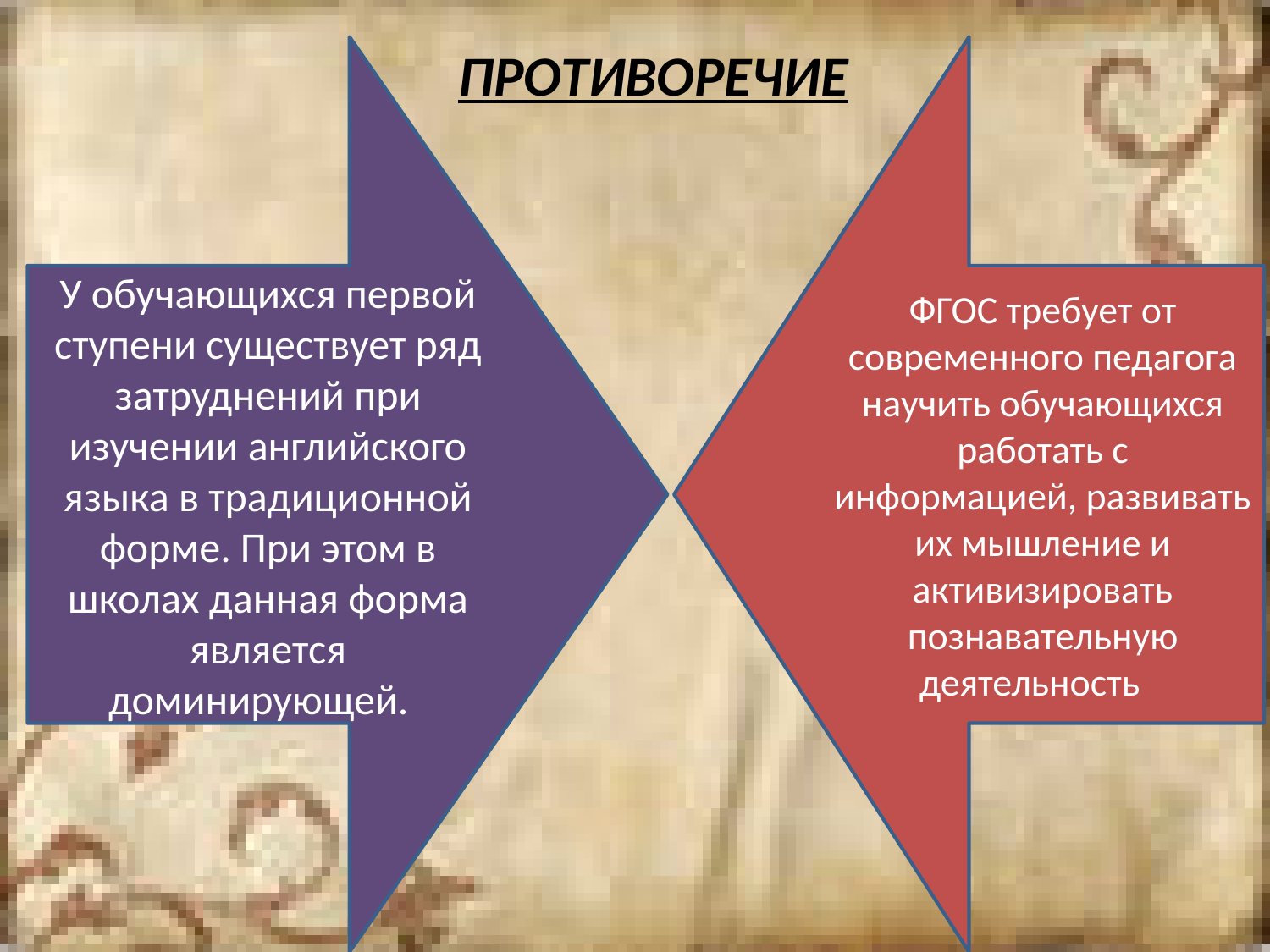

ПРОТИВОРЕЧИЕ
ФГОС требует от современного педагога научить обучающихся работать с информацией, развивать их мышление и активизировать познавательную деятельность
У обучающихся первой ступени существует ряд затруднений при изучении английского языка в традиционной форме. При этом в школах данная форма является доминирующей.